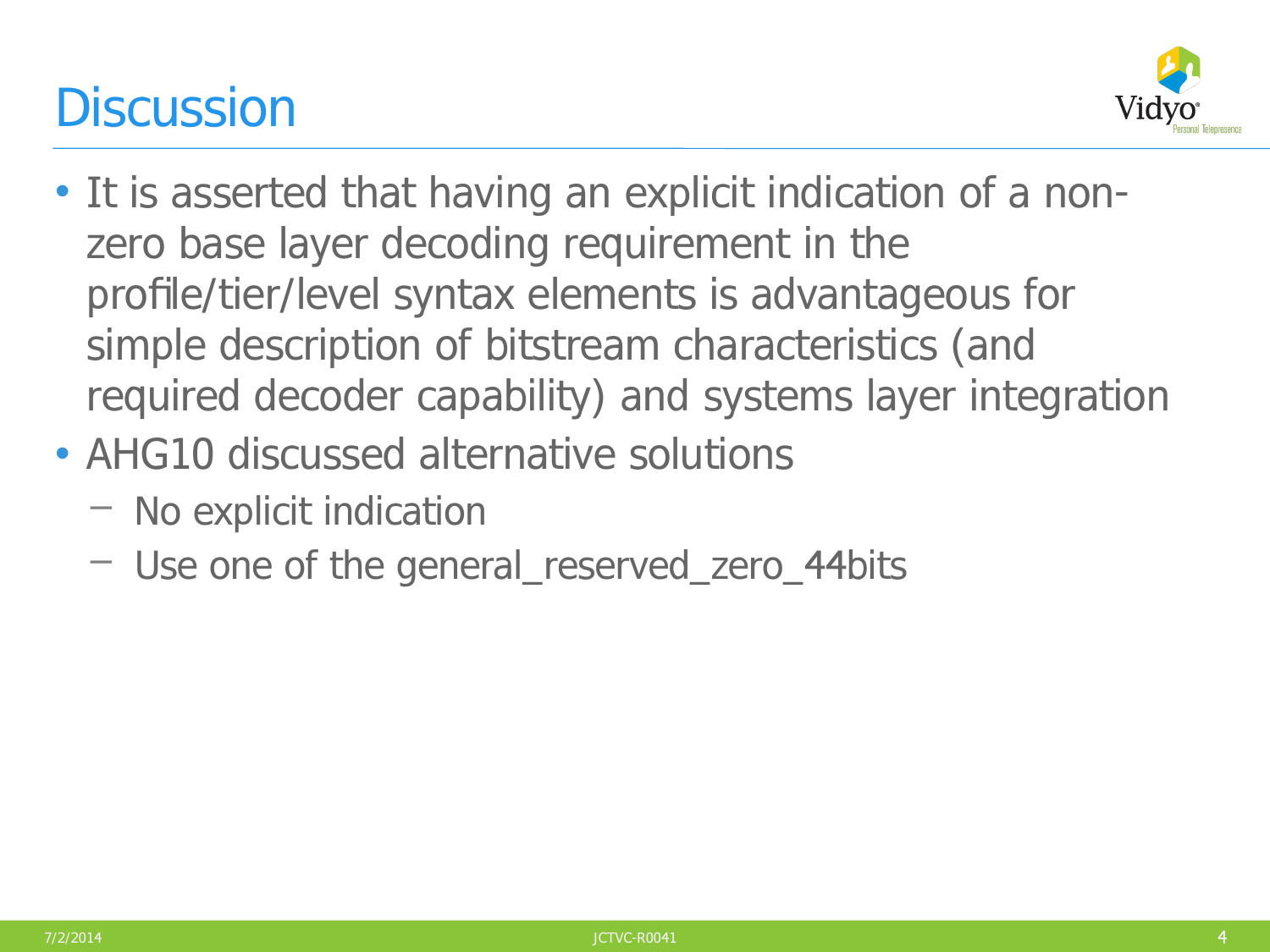

# Discussion
It is asserted that having an explicit indication of a non-zero base layer decoding requirement in the profile/tier/level syntax elements is advantageous for simple description of bitstream characteristics (and required decoder capability) and systems layer integration
AHG10 discussed alternative solutions
 No explicit indication
 Use one of the general_reserved_zero_44bits